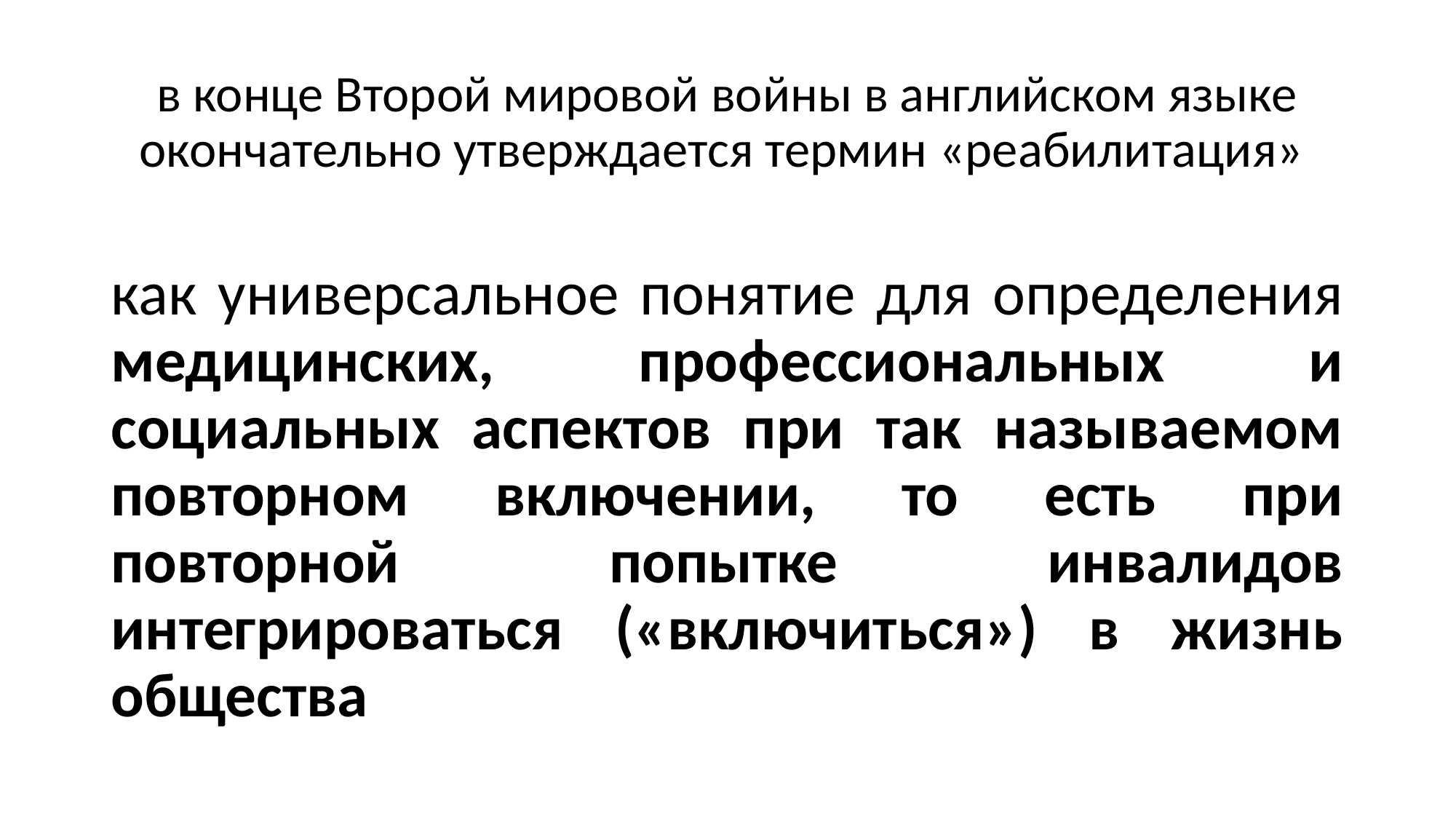

# в конце Второй мировой войны в английском языке окончательно утверждается термин «реабилитация»
как универсальное понятие для определения медицинских, профессиональных и социальных аспектов при так называемом повторном включении, то есть при повторной попытке инвалидов интегрироваться («включиться») в жизнь общества